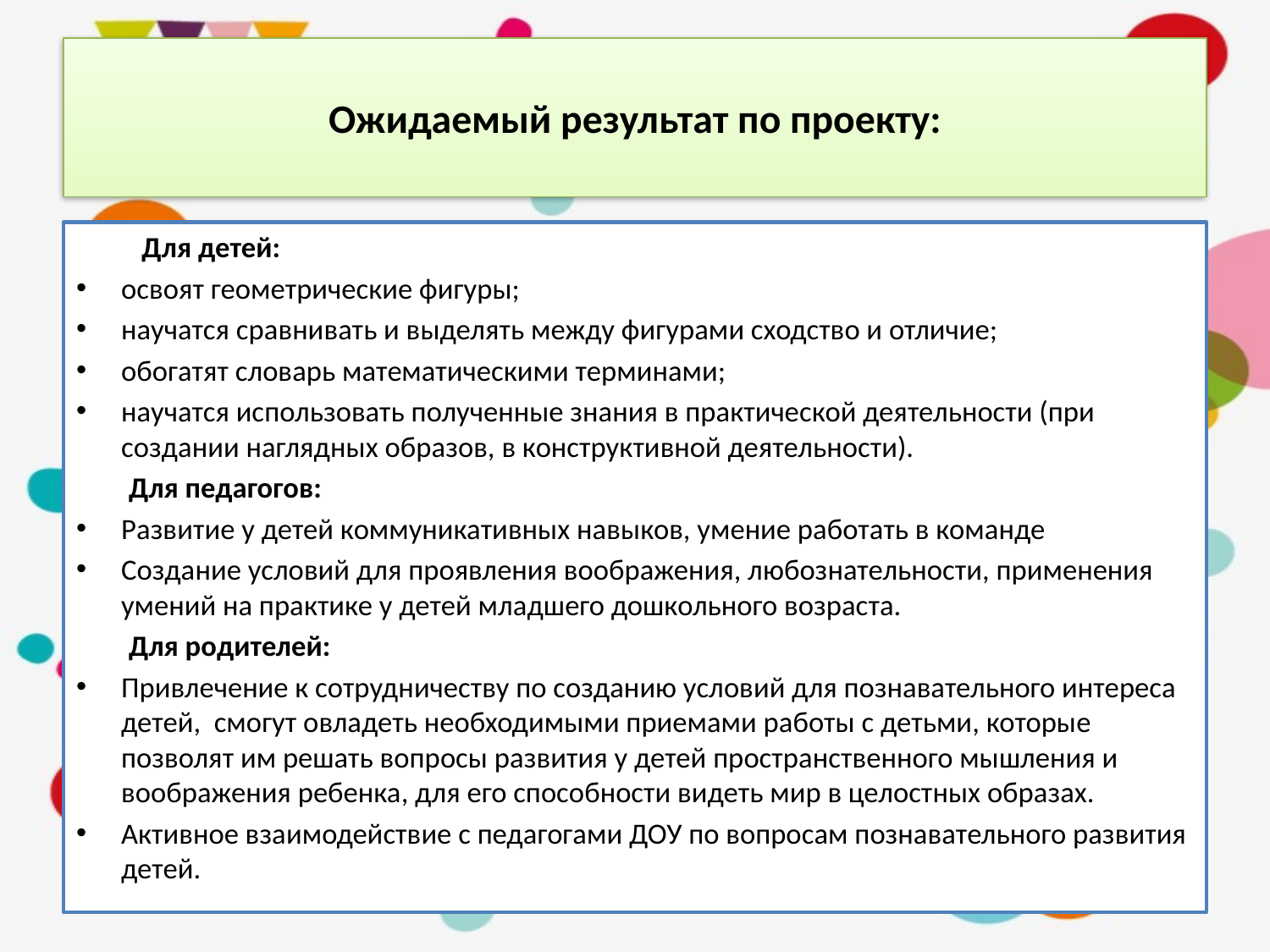

# Ожидаемый результат по проекту:
          Для детей:
освоят геометрические фигуры;
научатся сравнивать и выделять между фигурами сходство и отличие;
обогатят словарь математическими терминами;
научатся использовать полученные знания в практической деятельности (при создании наглядных образов, в конструктивной деятельности).
        Для педагогов:
Развитие у детей коммуникативных навыков, умение работать в команде
Создание условий для проявления воображения, любознательности, применения умений на практике у детей младшего дошкольного возраста.
        Для родителей:
Привлечение к сотрудничеству по созданию условий для познавательного интереса детей,  смогут овладеть необходимыми приемами работы с детьми, которые позволят им решать вопросы развития у детей пространственного мышления и воображения ребенка, для его способности видеть мир в целостных образах.
Активное взаимодействие с педагогами ДОУ по вопросам познавательного развития детей.